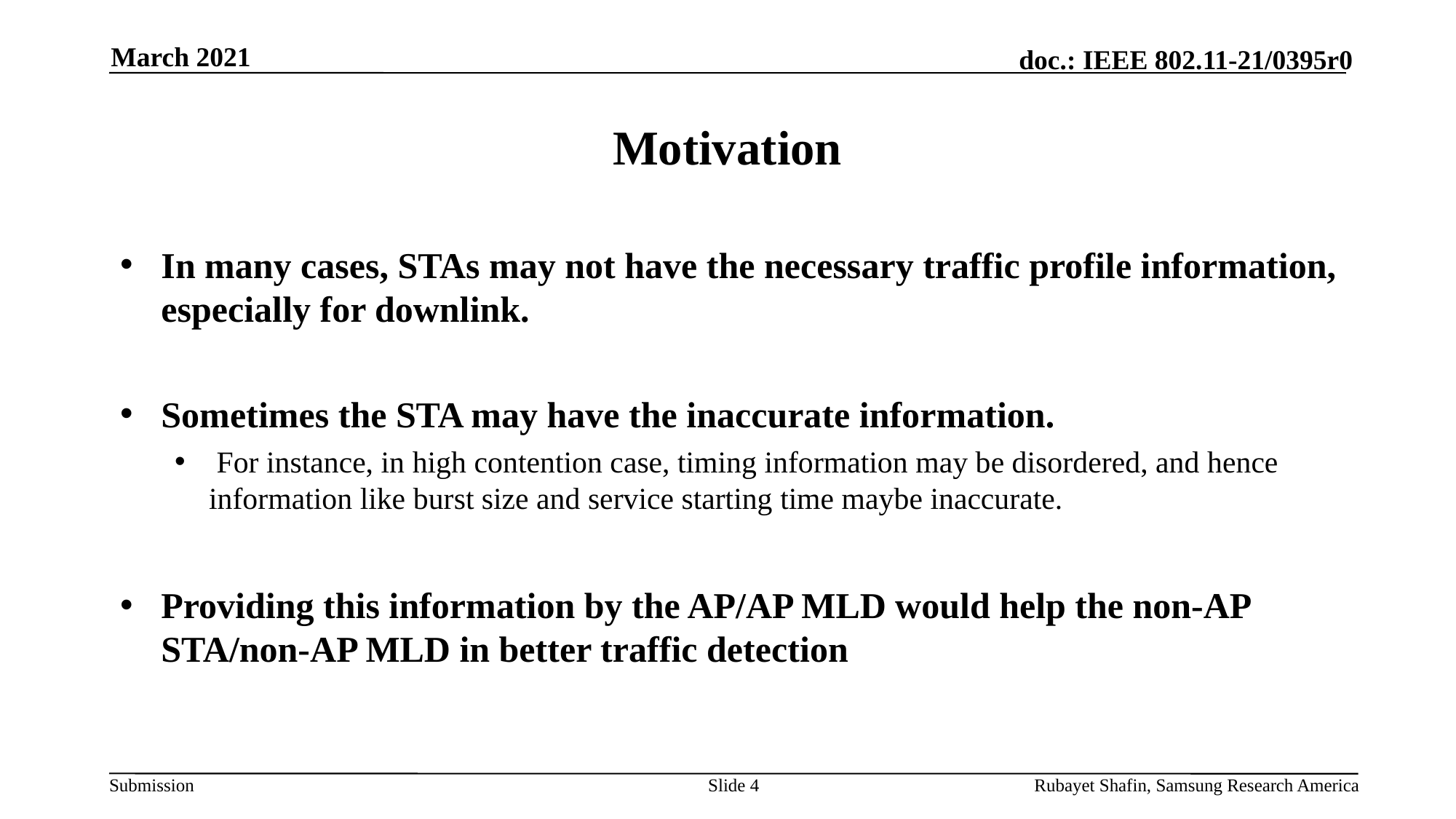

March 2021
# Motivation
In many cases, STAs may not have the necessary traffic profile information, especially for downlink.

Sometimes the STA may have the inaccurate information.
 For instance, in high contention case, timing information may be disordered, and hence information like burst size and service starting time maybe inaccurate.

Providing this information by the AP/AP MLD would help the non-AP STA/non-AP MLD in better traffic detection

Slide 4
Rubayet Shafin, Samsung Research America